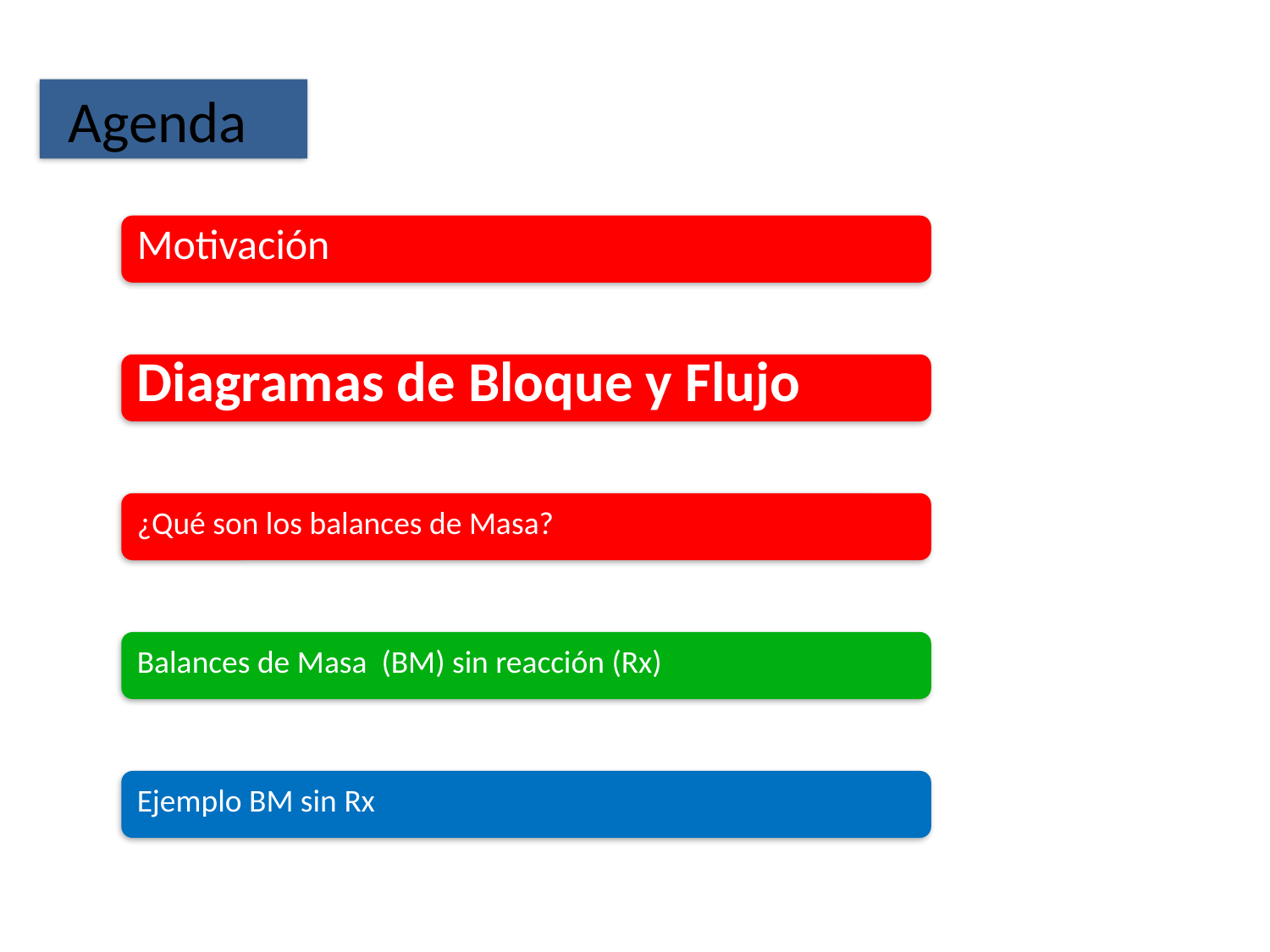

Agenda
¿Qué son los balances de Masa?
Balances de Masa  (BM) sin reacción (Rx)
Ejemplo BM sin Rx
Motivación
Diagramas de Bloque y Flujo